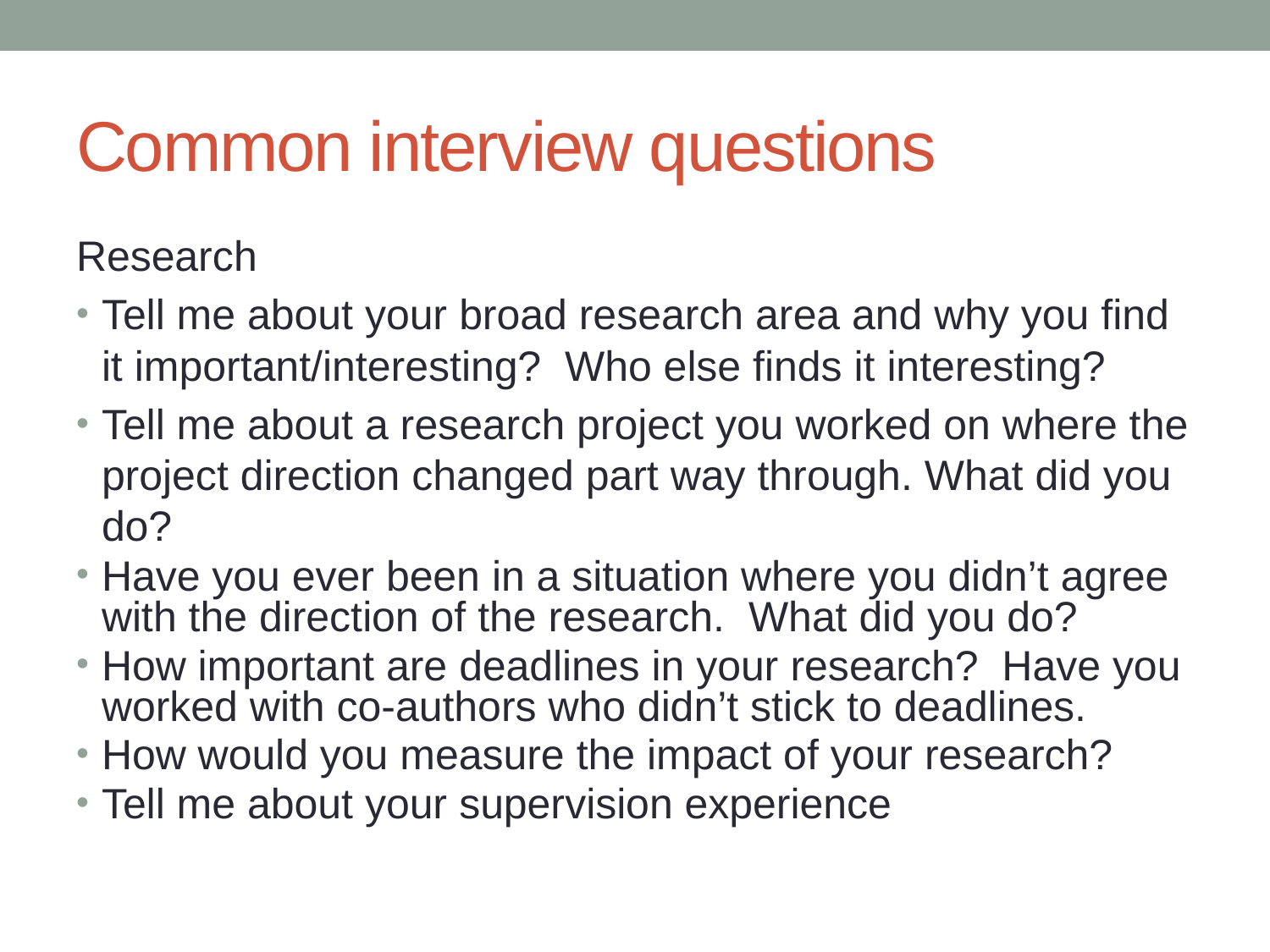

# Common interview questions
Research
Tell me about your broad research area and why you find it important/interesting?  Who else finds it interesting?
Tell me about a research project you worked on where the project direction changed part way through. What did you do?
Have you ever been in a situation where you didn’t agree with the direction of the research.  What did you do?
How important are deadlines in your research?  Have you worked with co-authors who didn’t stick to deadlines.
How would you measure the impact of your research?
Tell me about your supervision experience